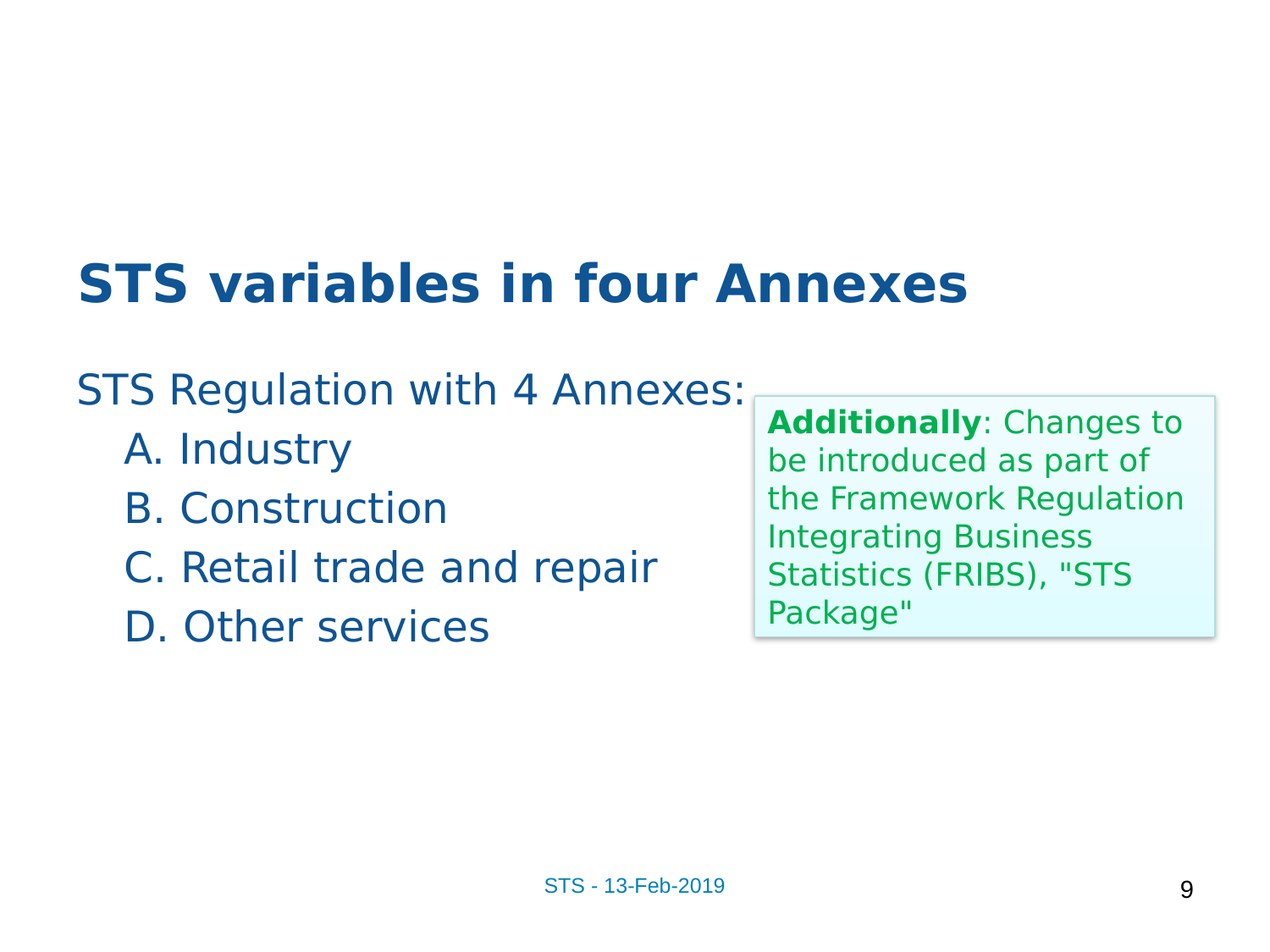

# STS variables in four Annexes
STS Regulation with 4 Annexes:
	A. Industry
	B. Construction
	C. Retail trade and repair
	D. Other services
Additionally: Changes to be introduced as part of the Framework Regulation Integrating Business Statistics (FRIBS), "STS Package"
STS - 13-Feb-2019
9